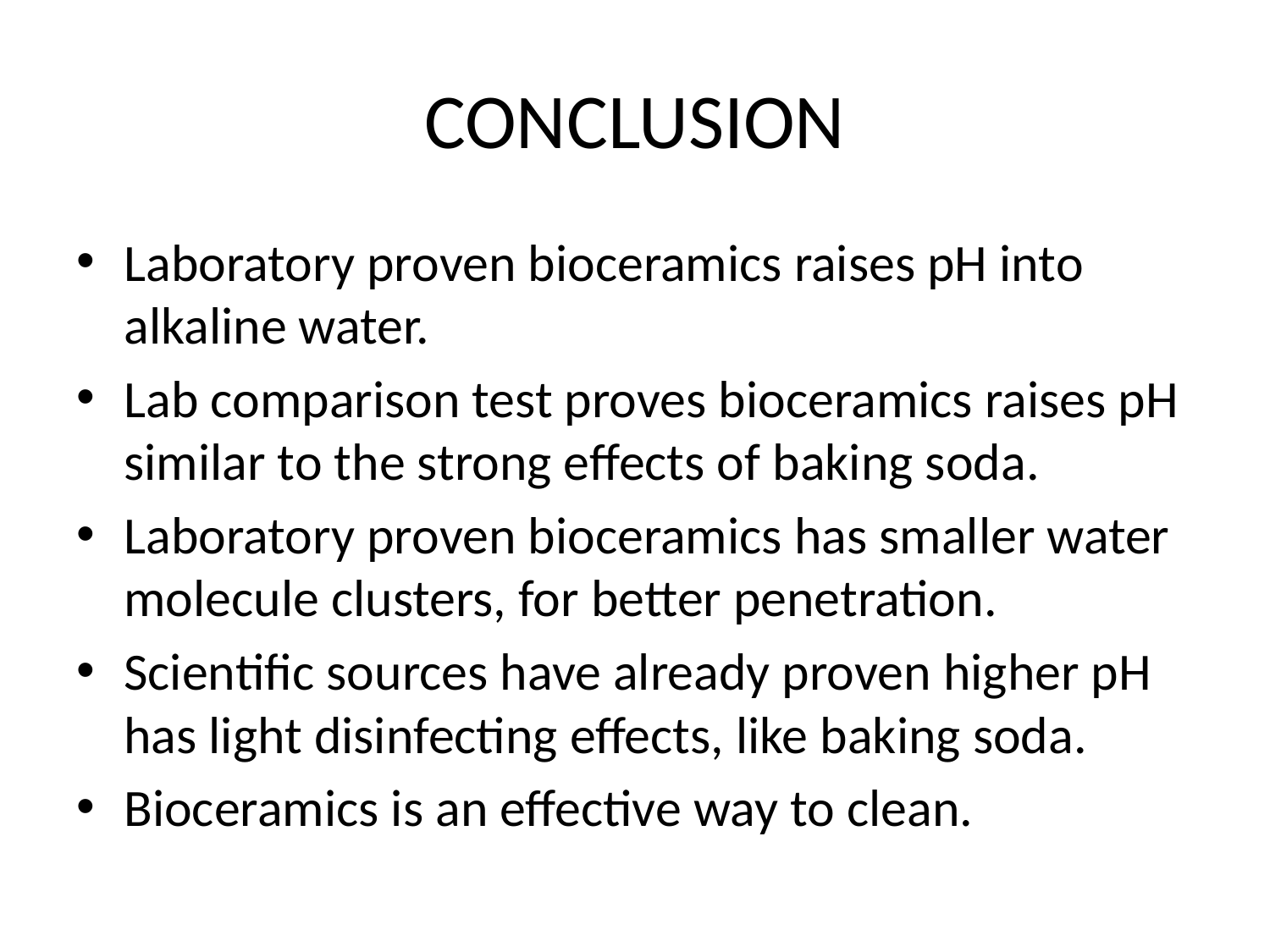

# CONCLUSION
Laboratory proven bioceramics raises pH into alkaline water.
Lab comparison test proves bioceramics raises pH similar to the strong effects of baking soda.
Laboratory proven bioceramics has smaller water molecule clusters, for better penetration.
Scientific sources have already proven higher pH has light disinfecting effects, like baking soda.
Bioceramics is an effective way to clean.